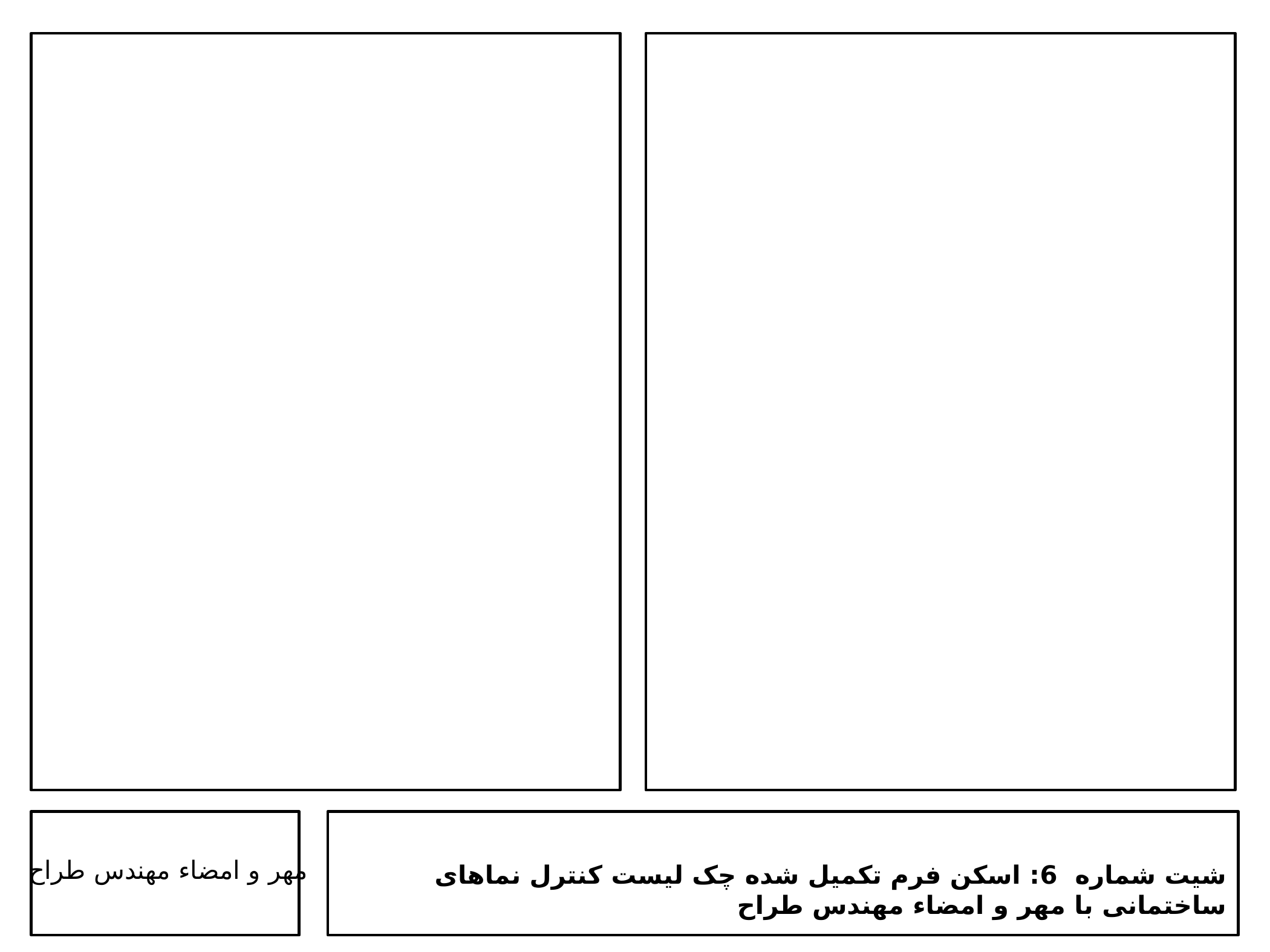

مهر و امضاء مهندس طراح
شیت شماره  6: اسکن فرم تکمیل شده چک لیست کنترل نماهای ساختمانی با مهر و امضاء مهندس طراح